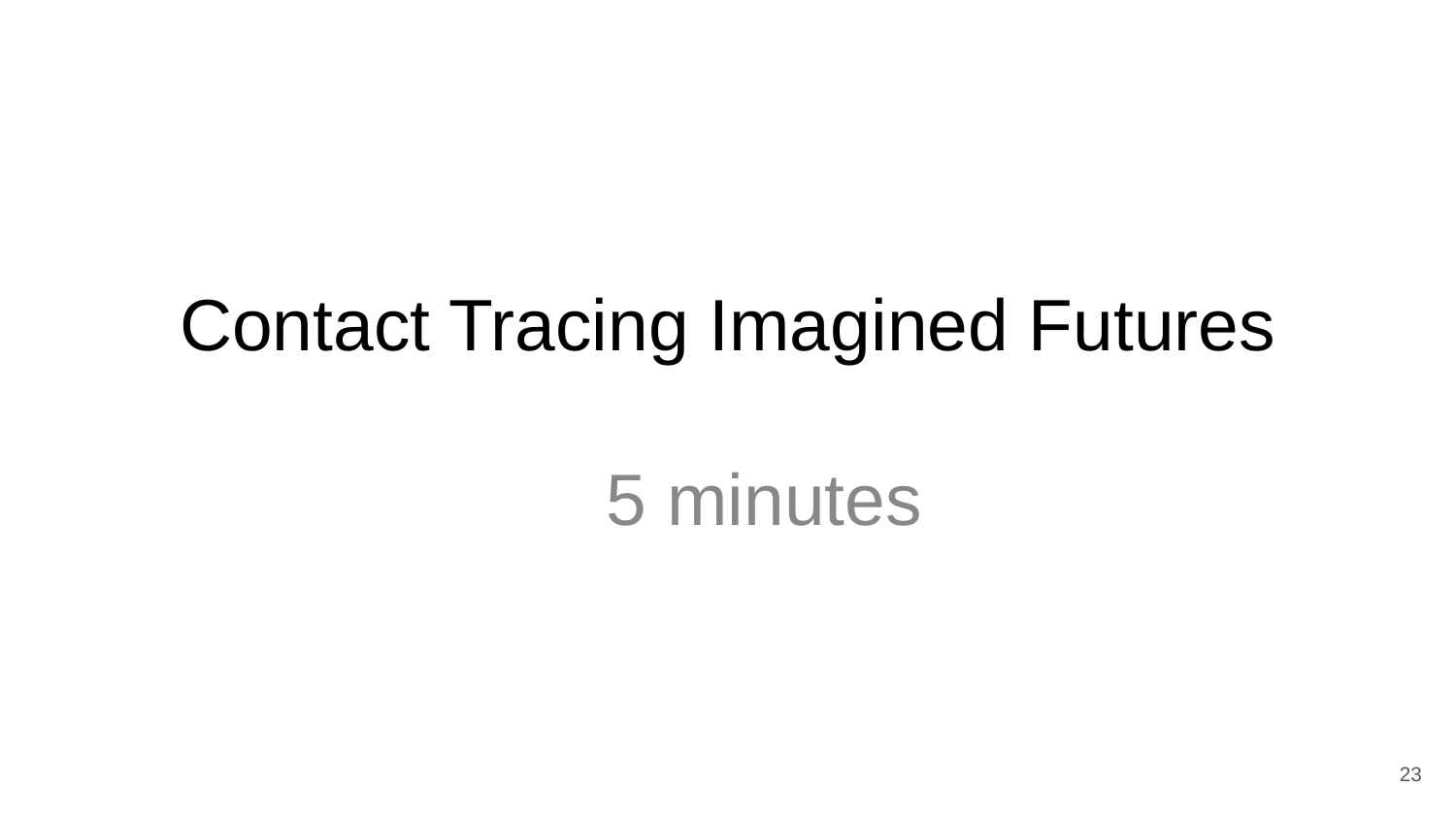

# Contact Tracing Imagined Futures

5 minutes
23